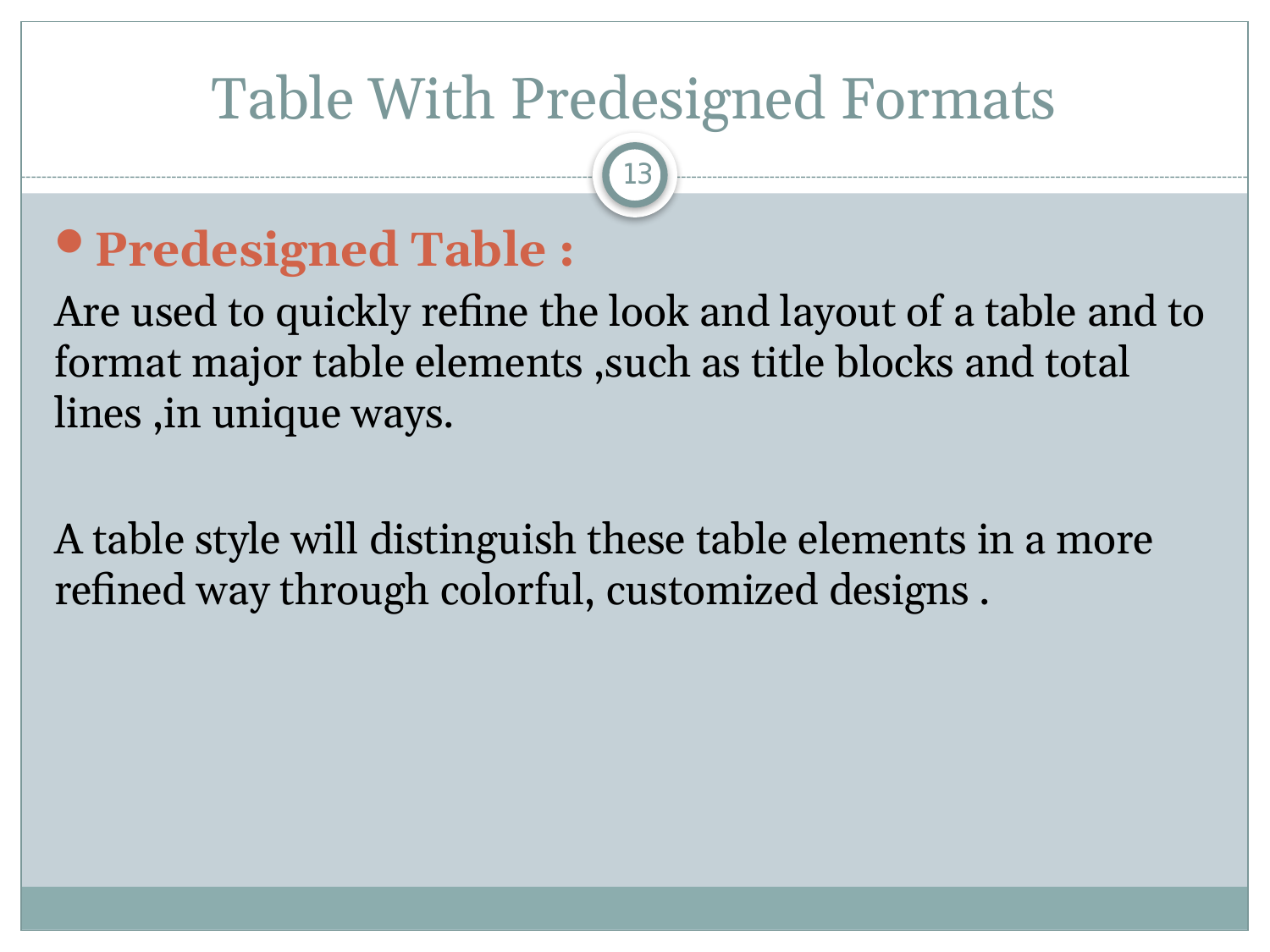

# Table With Predesigned Formats
13
Predesigned Table :
Are used to quickly refine the look and layout of a table and to format major table elements ,such as title blocks and total lines ,in unique ways.

A table style will distinguish these table elements in a more refined way through colorful, customized designs .